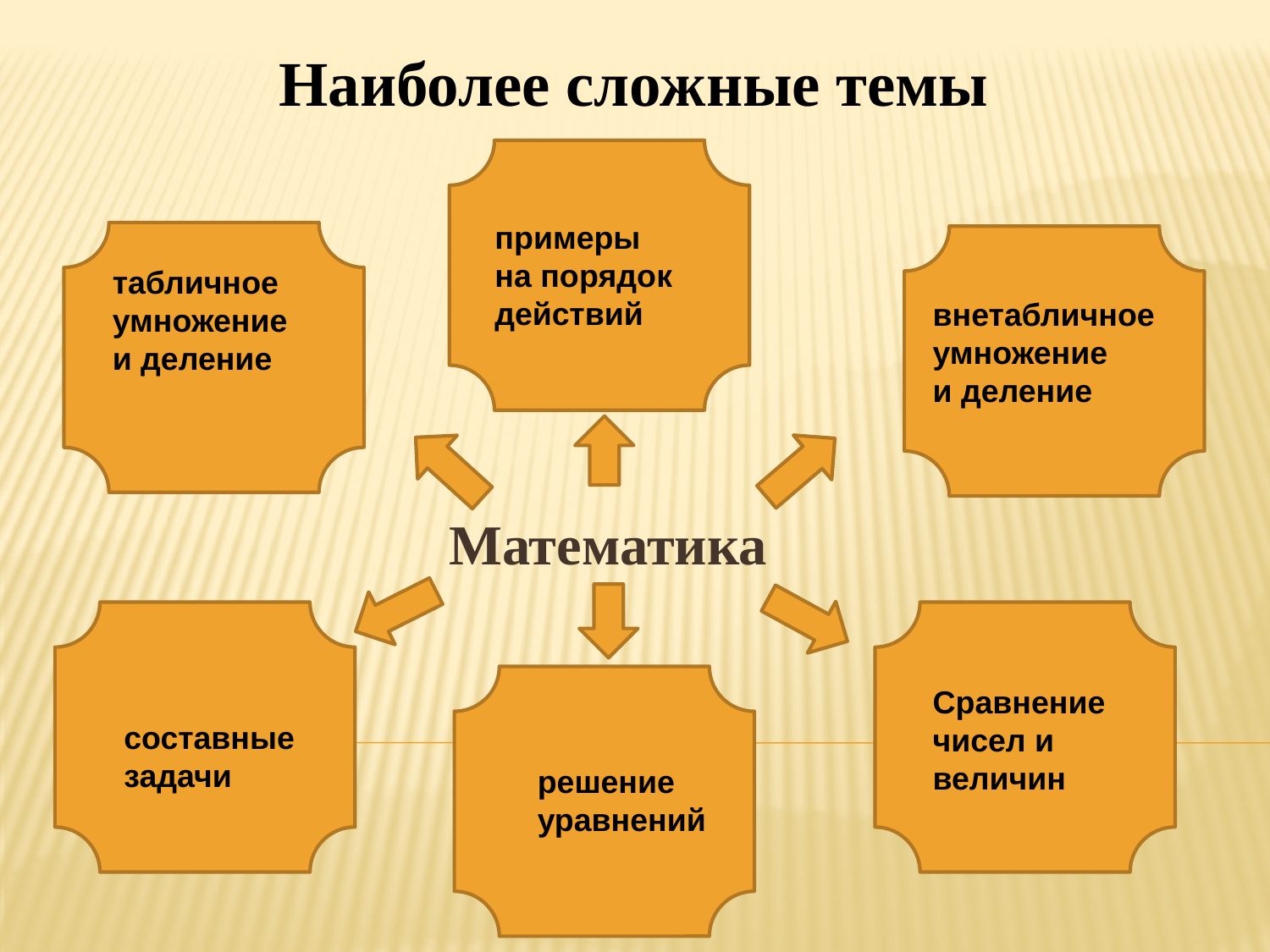

Наиболее сложные темы

примеры
на порядок действий

табличное умножение и деление
внетабличное умножение
и деление

Математика

Сравнение чисел и величин
составные задачи
решение уравнений